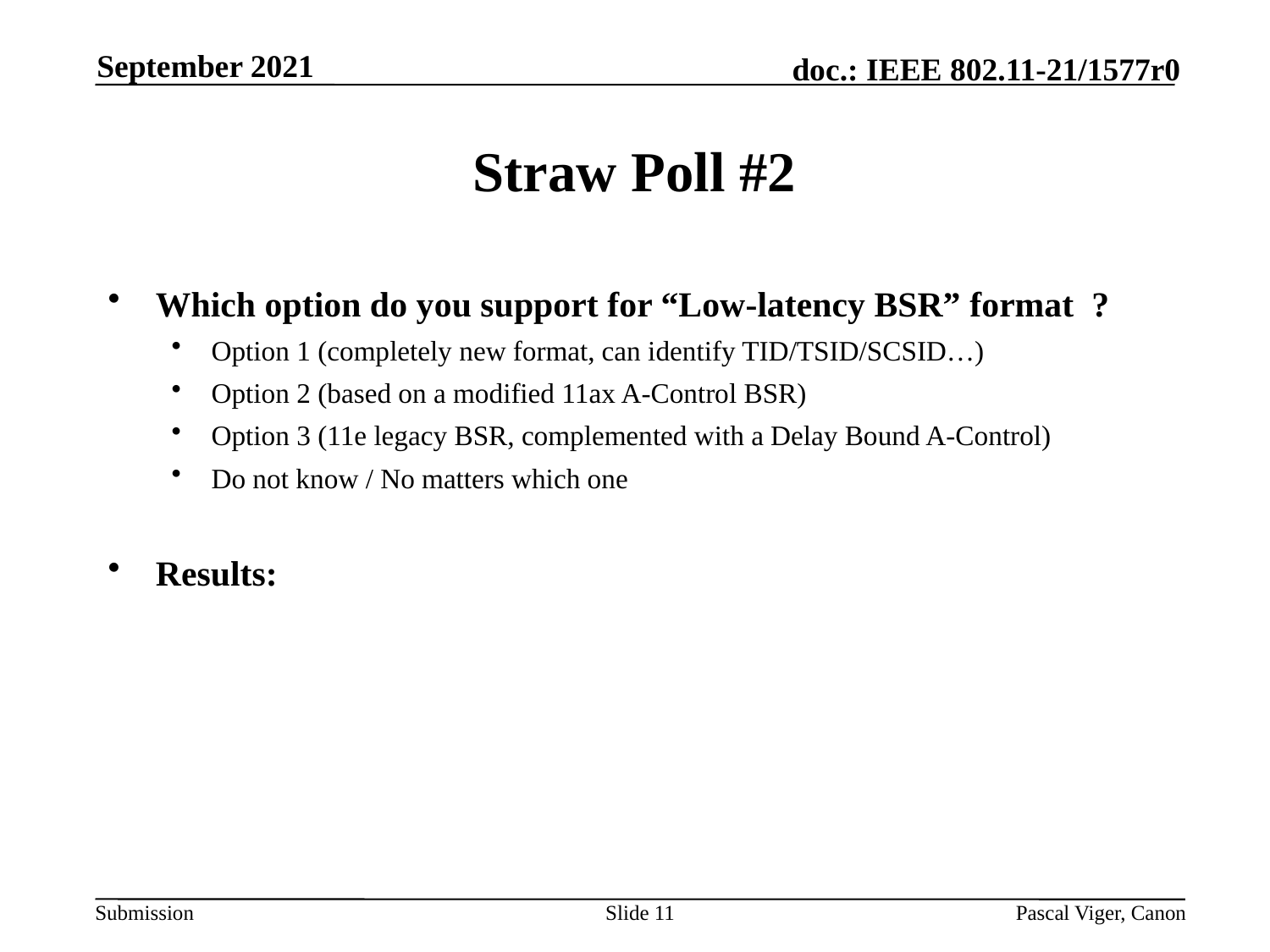

September 2021
# Straw Poll #2
Which option do you support for “Low-latency BSR” format  ?
Option 1 (completely new format, can identify TID/TSID/SCSID…)
Option 2 (based on a modified 11ax A-Control BSR)
Option 3 (11e legacy BSR, complemented with a Delay Bound A-Control)
Do not know / No matters which one

Results:
Slide 11
Pascal Viger, Canon